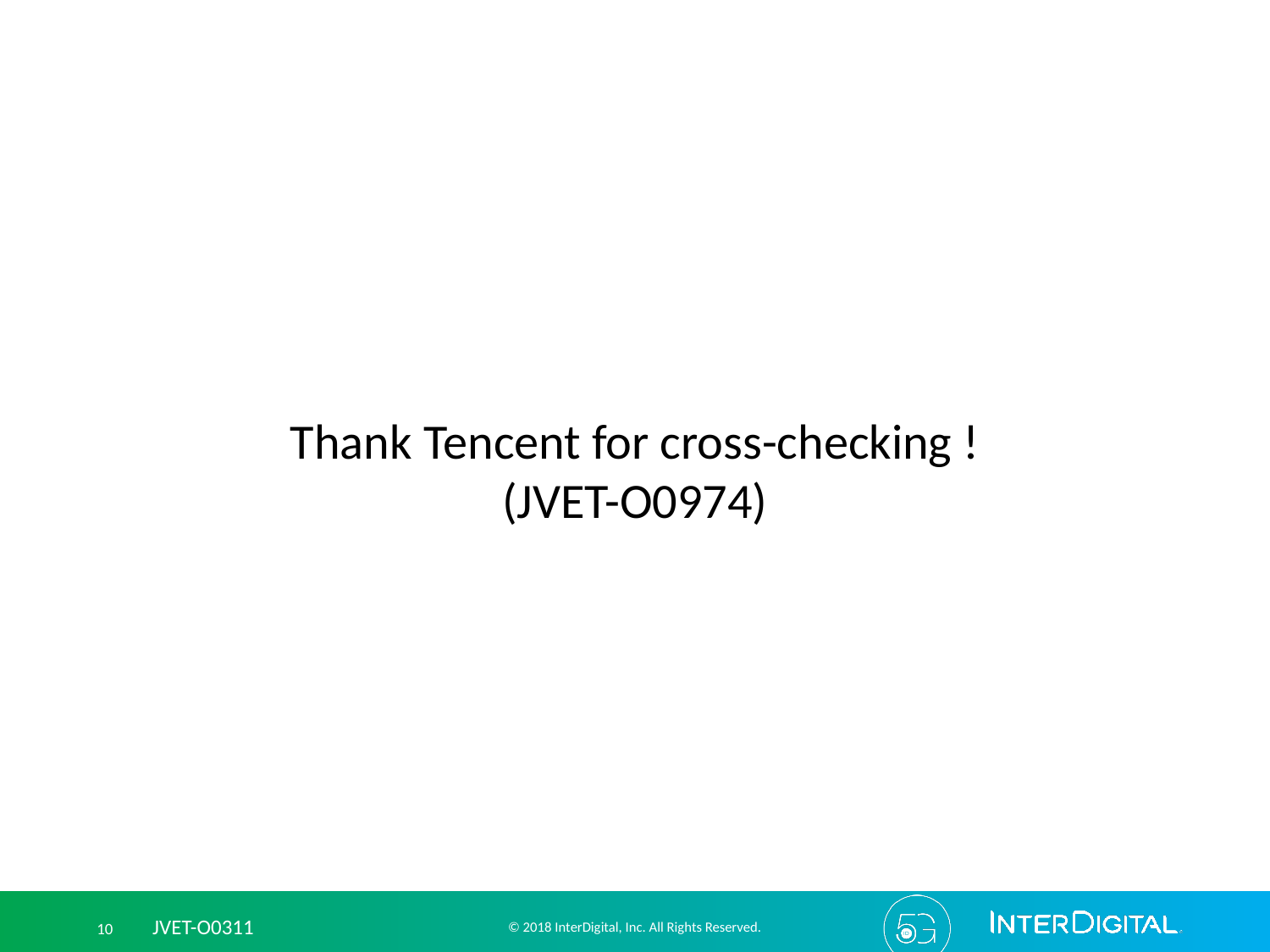

Thank Tencent for cross-checking !
(JVET-O0974)
© 2018 InterDigital, Inc. All Rights Reserved.
10           JVET-O0311